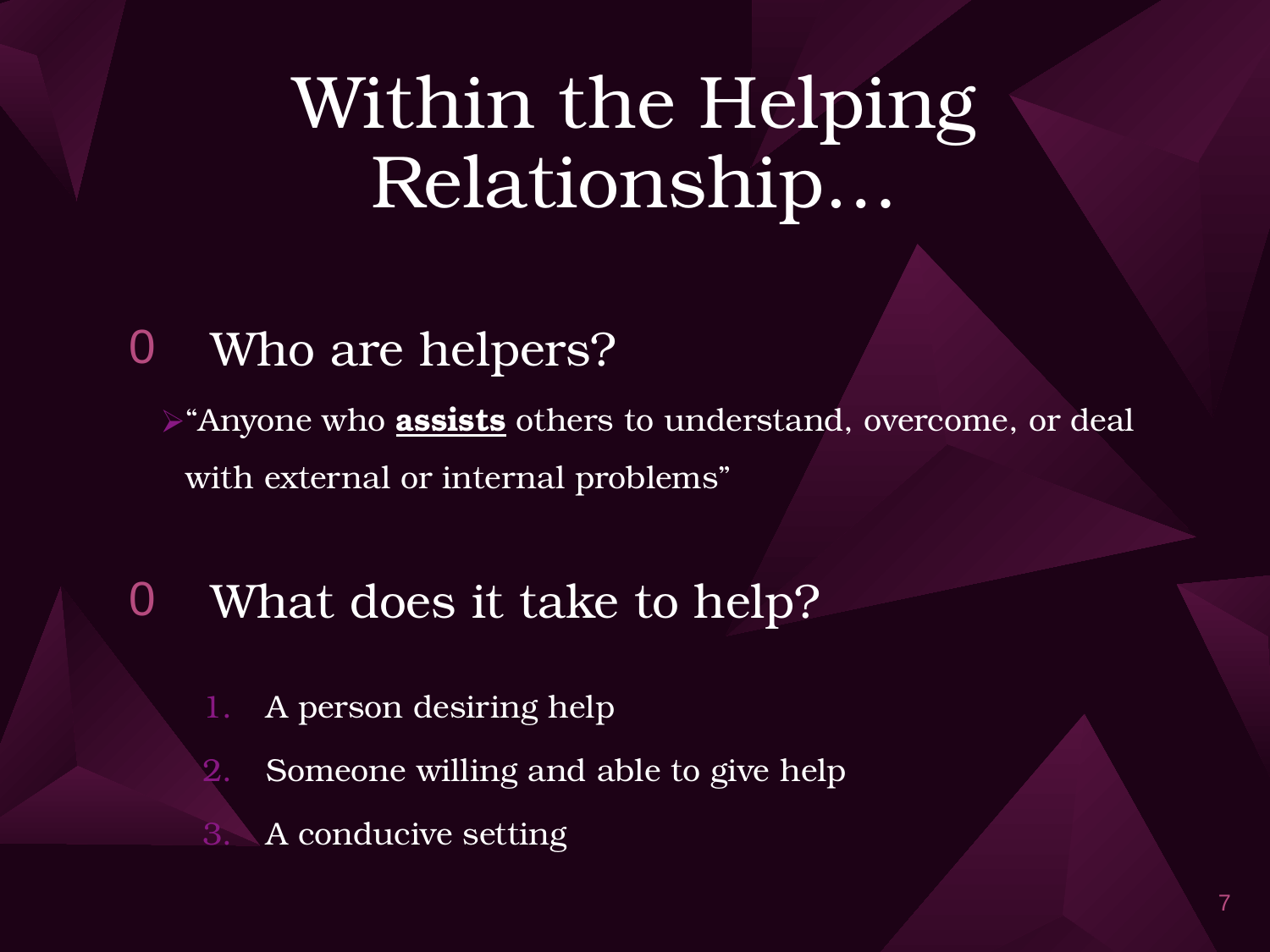

# Within the Helping Relationship…
Who are helpers?

What does it take to help?
“Anyone who assists others to understand, overcome, or deal with external or internal problems”
A person desiring help
Someone willing and able to give help
A conducive setting
7